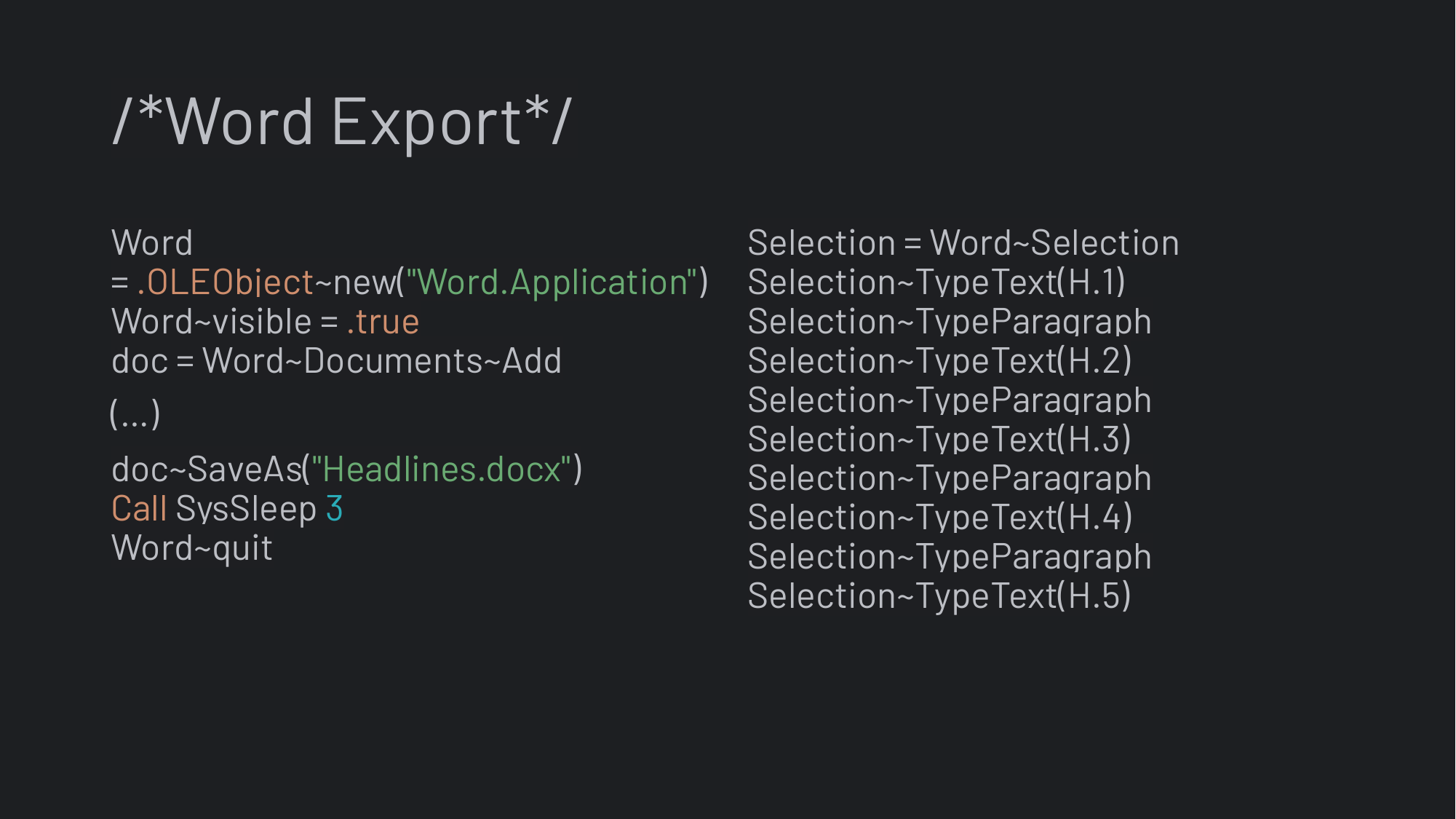

# /*Word Export*/
Word = .OLEObject~new("Word.Application")
Word~visible = .true
doc = Word~Documents~Add
(…)
doc~SaveAs("Headlines.docx")
Call SysSleep 3
Word~quit
Selection = Word~Selection
Selection~TypeText(H.1)
Selection~TypeParagraph
Selection~TypeText(H.2)
Selection~TypeParagraph
Selection~TypeText(H.3)
Selection~TypeParagraph
Selection~TypeText(H.4)
Selection~TypeParagraph
Selection~TypeText(H.5)